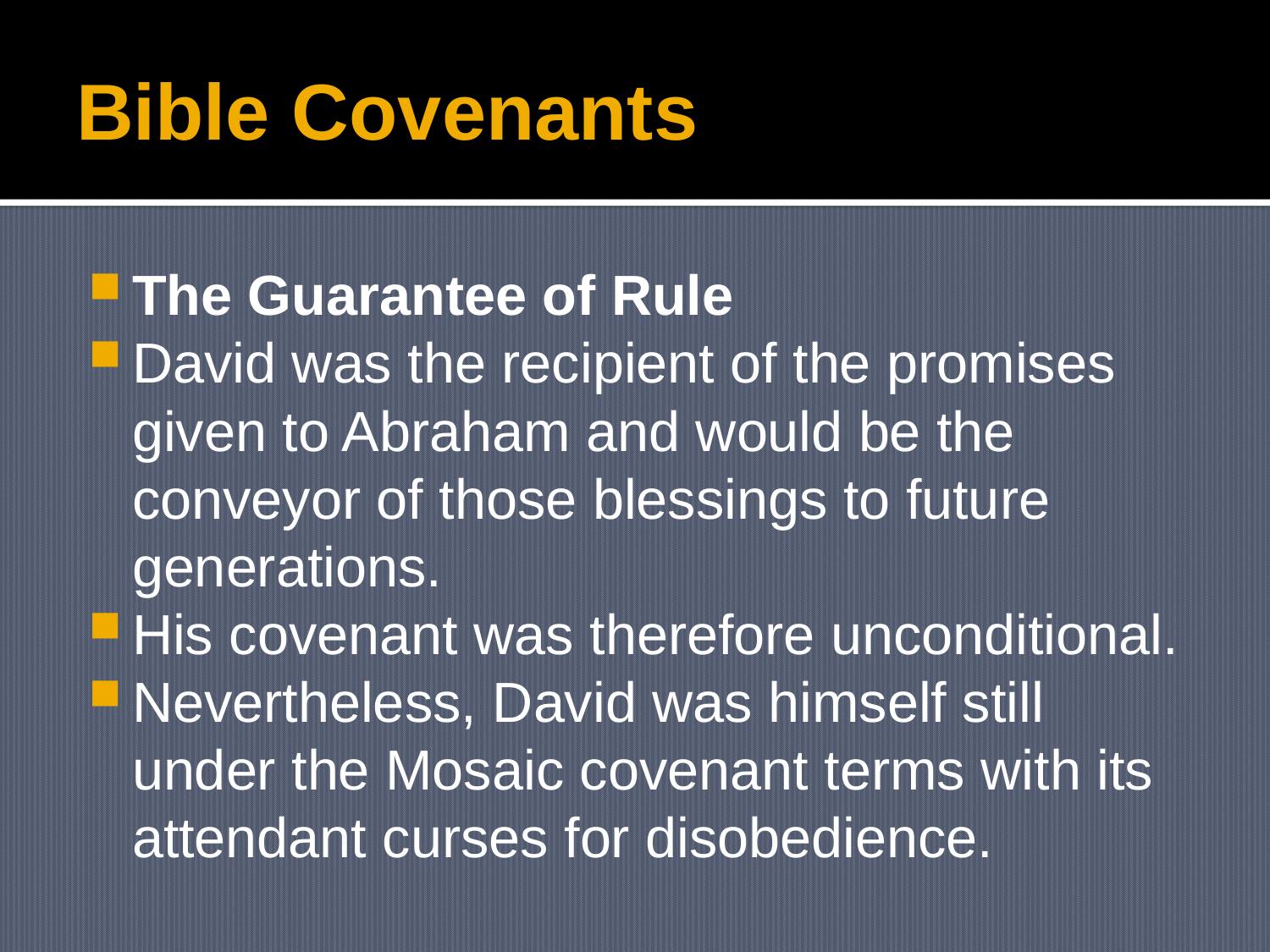

# Bible Covenants
The Guarantee of Rule
David was the recipient of the promises given to Abraham and would be the conveyor of those blessings to future generations.
His covenant was therefore unconditional.
Nevertheless, David was himself still under the Mosaic covenant terms with its attendant curses for disobedience.